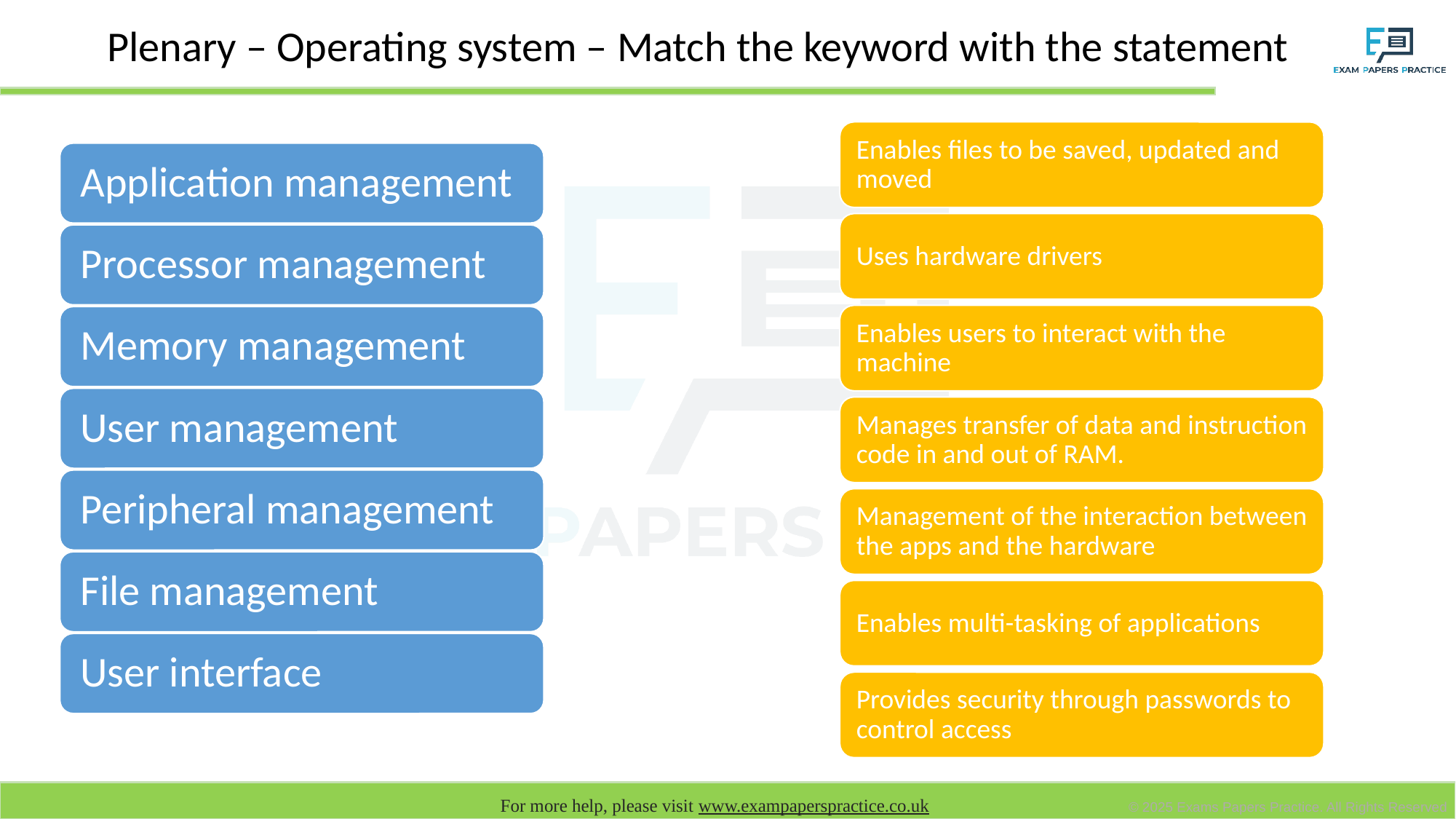

# Plenary – Operating system – Match the keyword with the statement
Application management
Processor management
Memory management
User management
Peripheral management
File management
User interface
Enables files to be saved, updated and moved
Uses hardware drivers
Enables users to interact with the machine
Manages transfer of data and instruction code in and out of RAM.
Management of the interaction between the apps and the hardware
Enables multi-tasking of applications
Provides security through passwords to control access